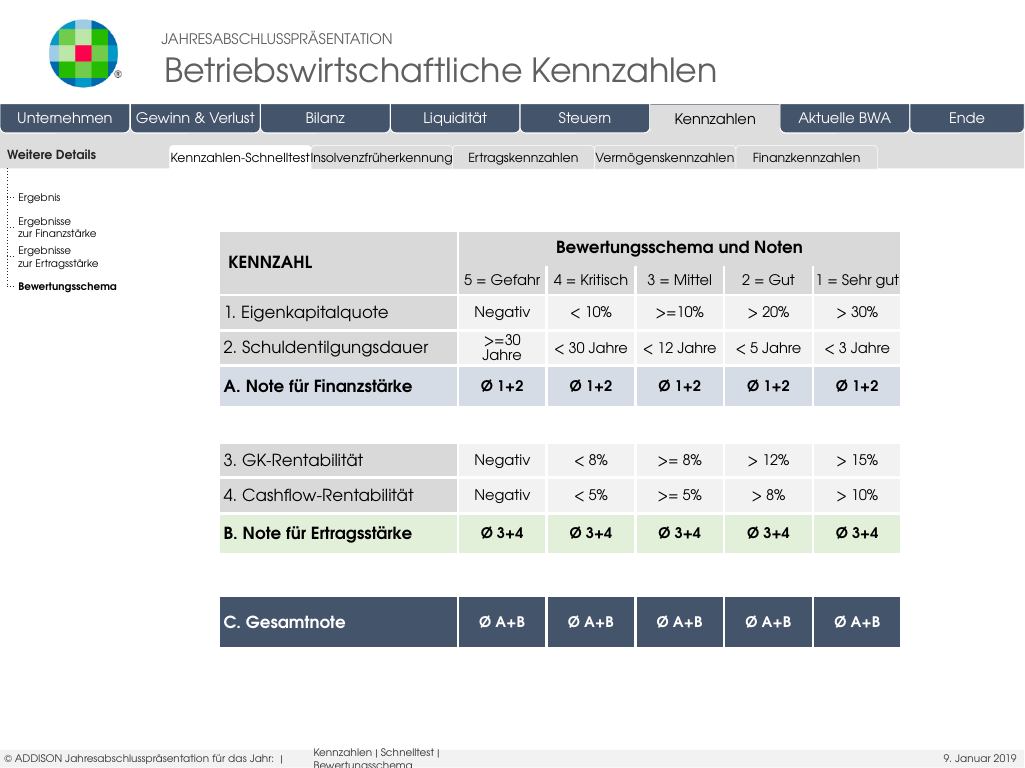

| Weitere Details |  |
| --- | --- |
|  |  |
|  |  |
|  |  |
|  |  |
|  |  |  |  |  |  |
| --- | --- | --- | --- | --- | --- |
Kennzahlen-Schnelltest
Insolvenzfrüherkennung
Ertragskennzahlen
Vermögenskennzahlen
Finanzkennzahlen
Eigene Folien
Ergebnis
Ergebnisse
zur Finanzstärke
| KENNZAHL | Bewertungsschema und Noten |  |  |  |  |
| --- | --- | --- | --- | --- | --- |
|  | 5 = Gefahr | 4 = Kritisch | 3 = Mittel | 2 = Gut | 1 = Sehr gut |
| 1. Eigenkapitalquote | Negativ | < 10% | >=10% | > 20% | > 30% |
| 2. Schuldentilgungsdauer | >=30 Jahre | < 30 Jahre | < 12 Jahre | < 5 Jahre | < 3 Jahre |
| A. Note für Finanzstärke | Ø 1+2 | Ø 1+2 | Ø 1+2 | Ø 1+2 | Ø 1+2 |
|  |  |  |  |  |  |
| 3. GK-Rentabilität | Negativ | < 8% | >= 8% | > 12% | > 15% |
| 4. Cashflow-Rentabilität | Negativ | < 5% | >= 5% | > 8% | > 10% |
| B. Note für Ertragsstärke | Ø 3+4 | Ø 3+4 | Ø 3+4 | Ø 3+4 | Ø 3+4 |
|  |  |  |  |  |  |
| C. Gesamtnote | Ø A+B | Ø A+B | Ø A+B | Ø A+B | Ø A+B |
Ergebnisse
zur Ertragsstärke
Bewertungsschema
# Kennzahlen | Schnelltest | Bewertungsschema
© ADDISON Jahresabschlusspräsentation für das Jahr:  |